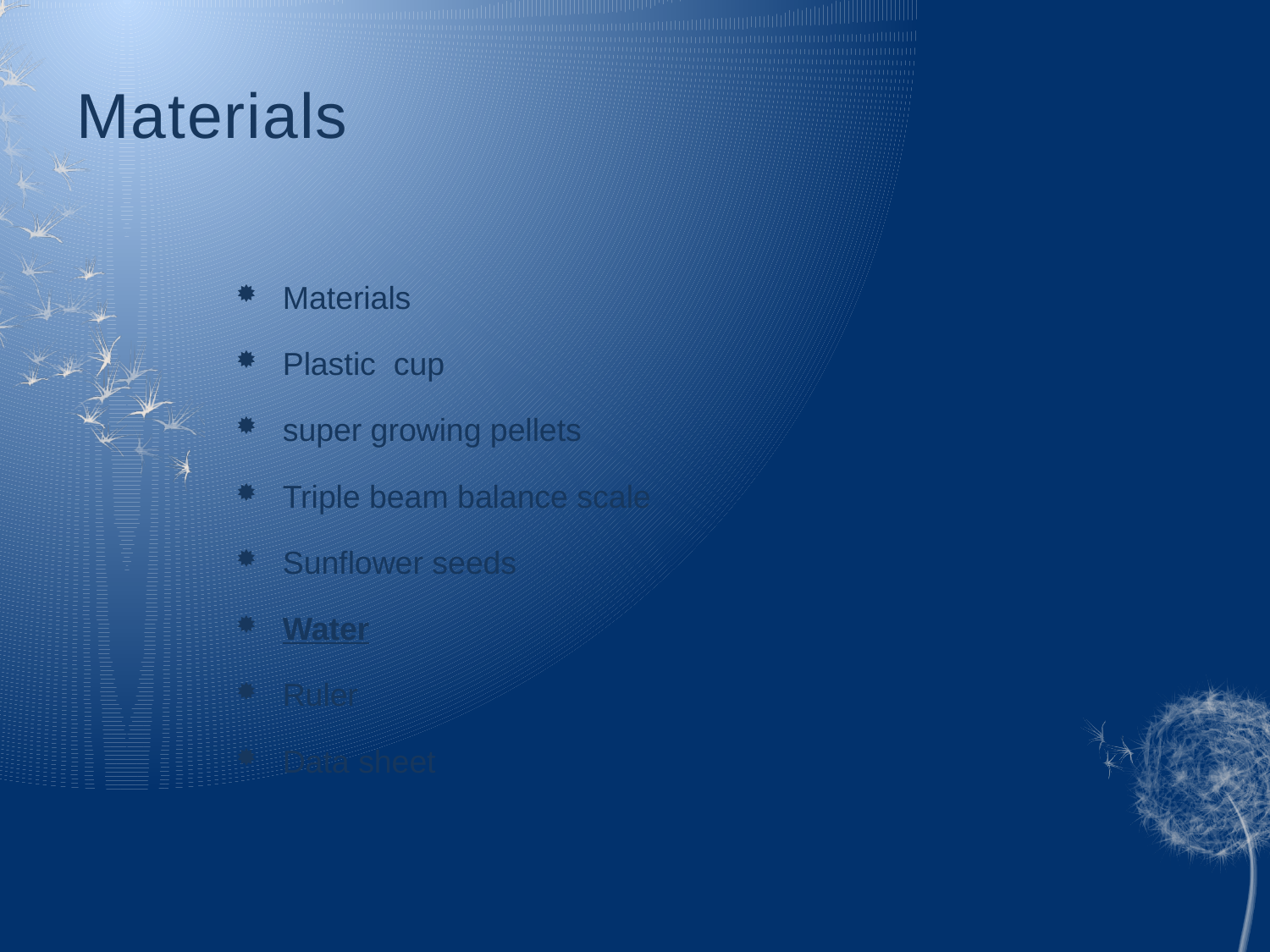

# Materials
Materials
Plastic  cup
super growing pellets
Triple beam balance scale
Sunflower seeds
Water
Ruler
Data sheet